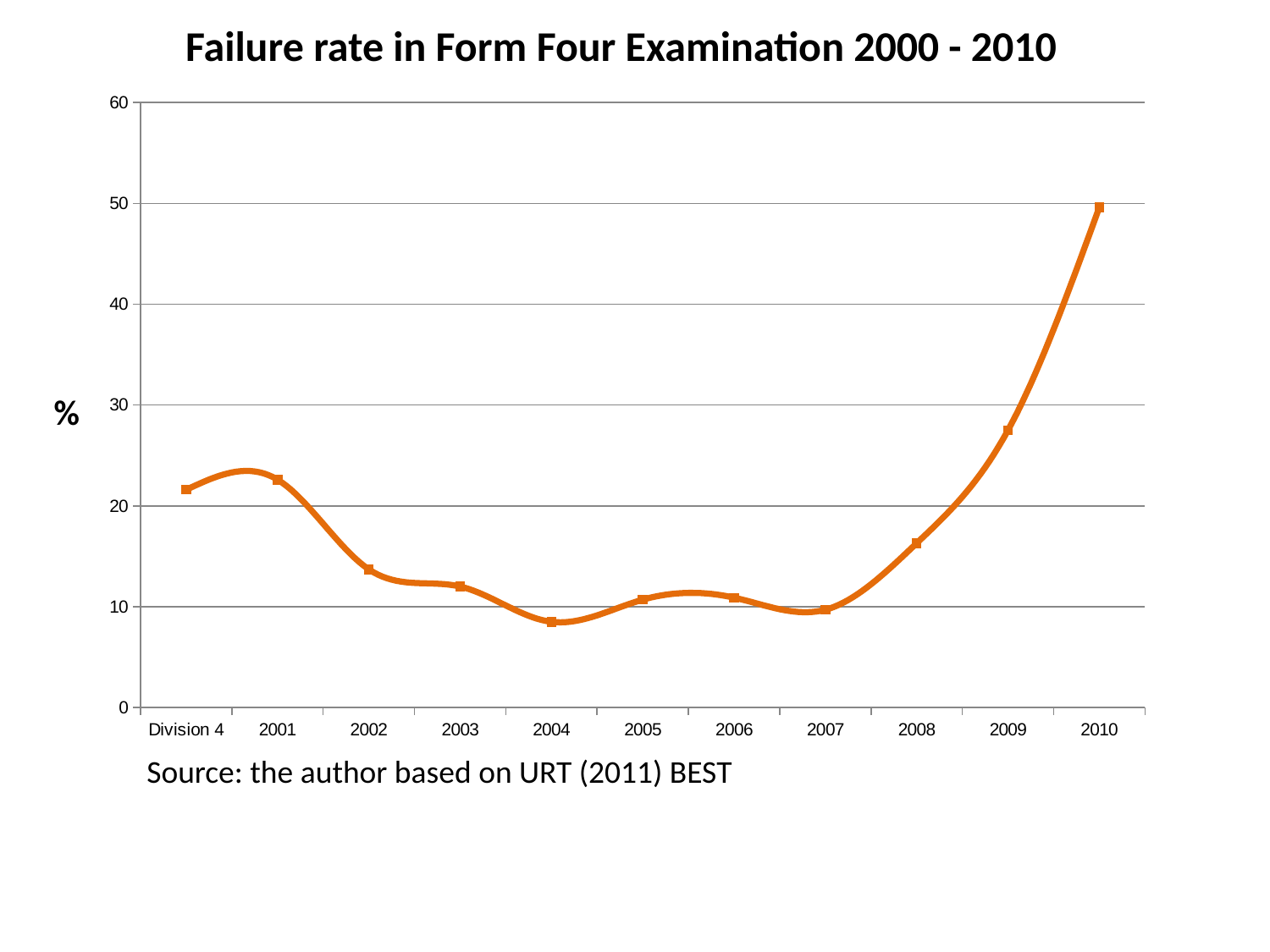

6
 Failure rate in Form Four Examination 2000 - 2010

[unsupported chart]

Source: the author based on URT (2011) BEST